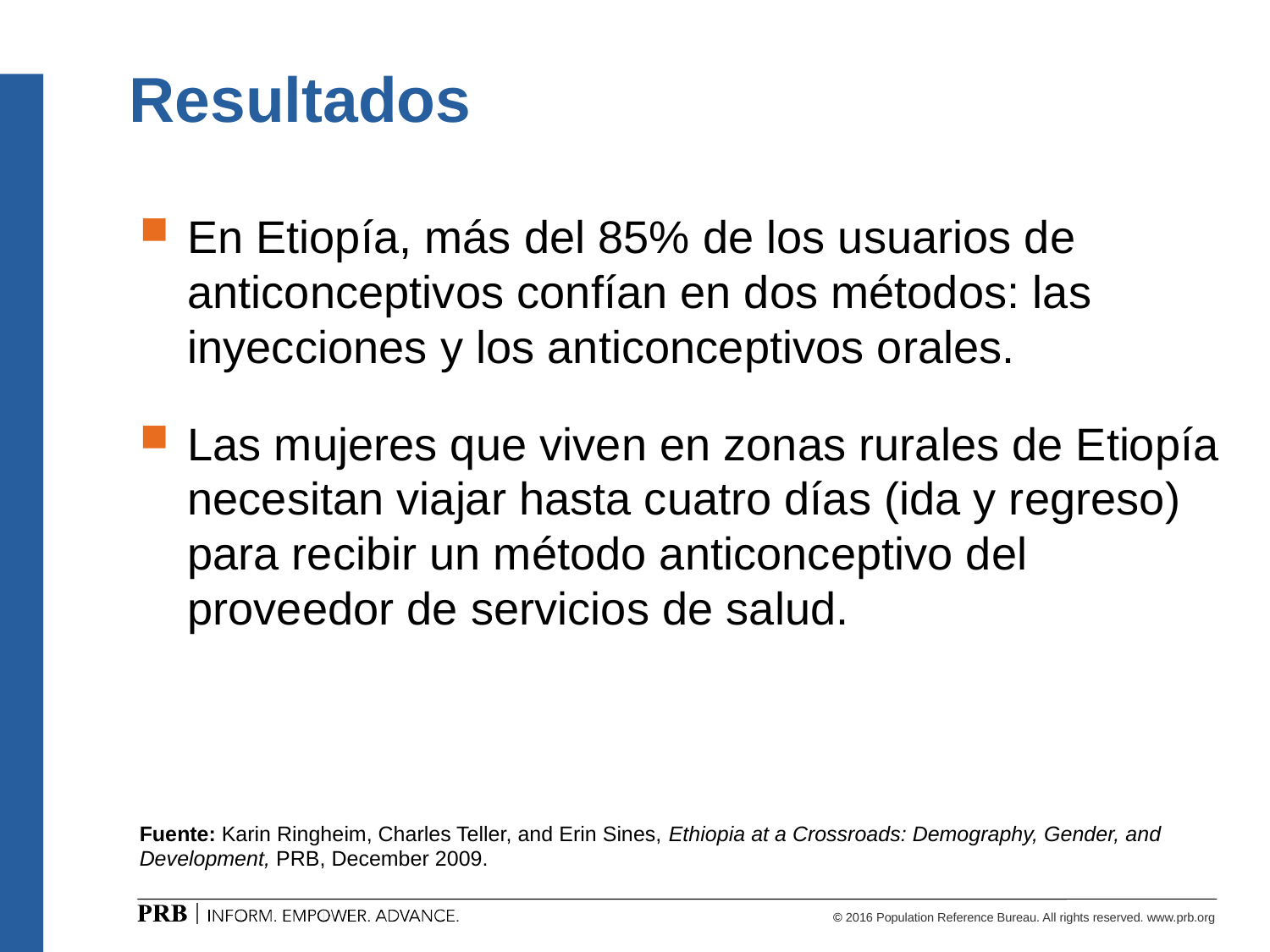

# Resultados
En Etiopía, más del 85% de los usuarios de anticonceptivos confían en dos métodos: las inyecciones y los anticonceptivos orales.
Las mujeres que viven en zonas rurales de Etiopía necesitan viajar hasta cuatro días (ida y regreso) para recibir un método anticonceptivo del proveedor de servicios de salud.
Fuente: Karin Ringheim, Charles Teller, and Erin Sines, Ethiopia at a Crossroads: Demography, Gender, and Development, PRB, December 2009.